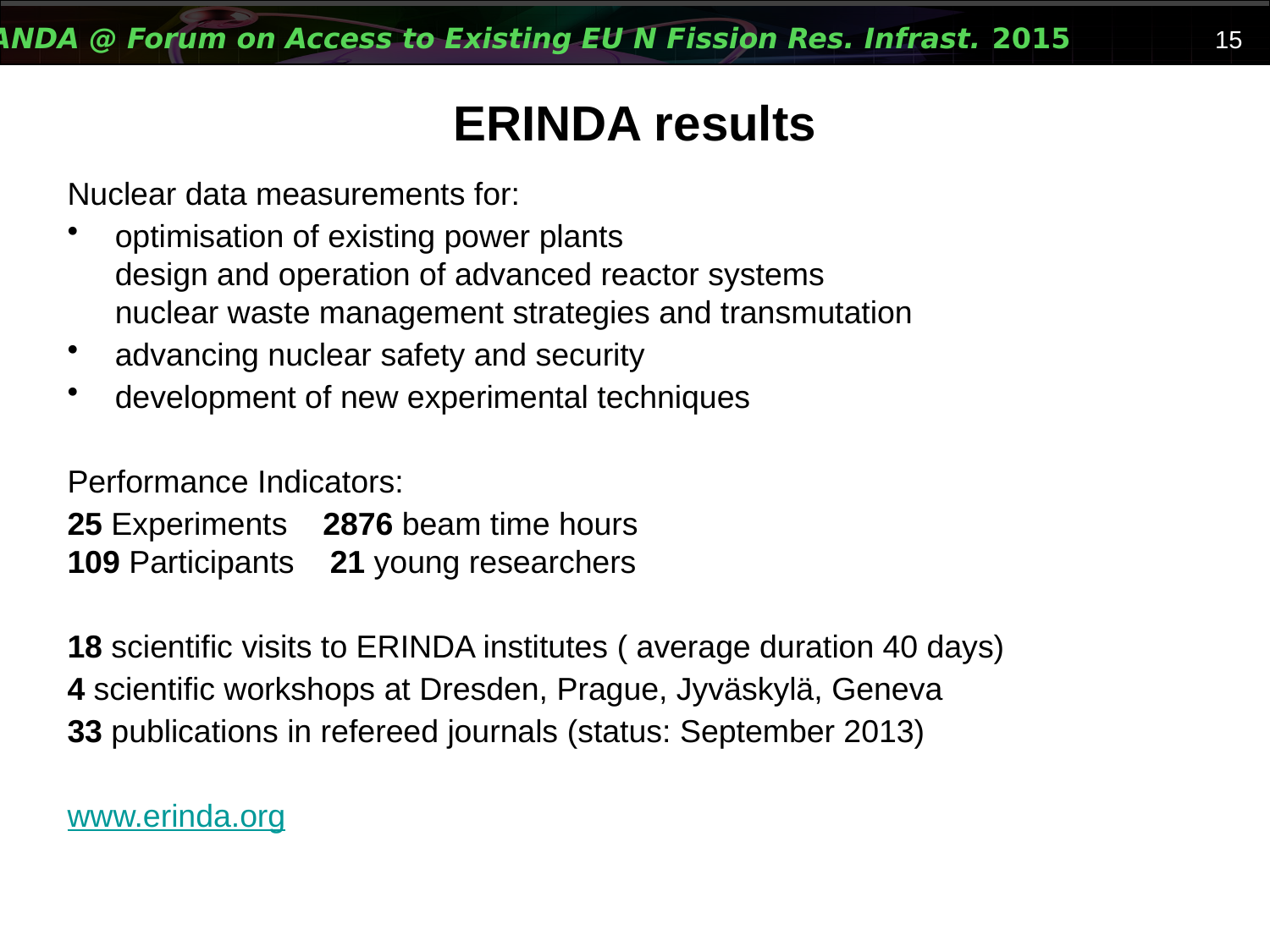

ERINDA results
Nuclear data measurements for:
optimisation of existing power plants
design and operation of advanced reactor systems
nuclear waste management strategies and transmutation
advancing nuclear safety and security
development of new experimental techniques

Performance Indicators:
25 Experiments    2876 beam time hours
109 Participants    21 young researchers

18 scientific visits to ERINDA institutes ( average duration 40 days)
4 scientific workshops at Dresden, Prague, Jyväskylä, Geneva
33 publications in refereed journals (status: September 2013)

www.erinda.org